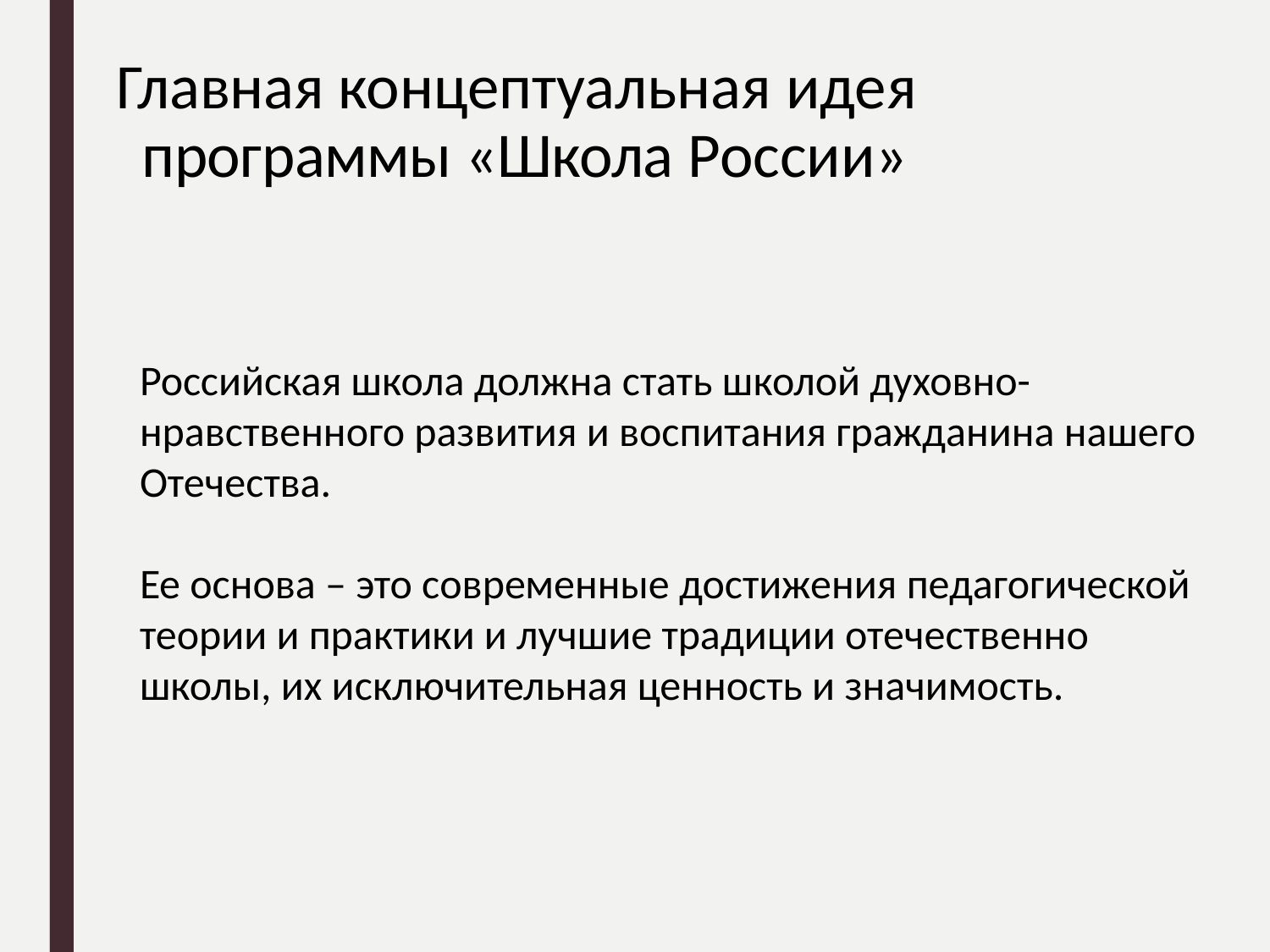

# Главная концептуальная идея  программы «Школа России»
Российская школа должна стать школой духовно-нравственного развития и воспитания гражданина нашего Отечества.

Ее основа – это современные достижения педагогической теории и практики и лучшие традиции отечественно школы, их исключительная ценность и значимость.